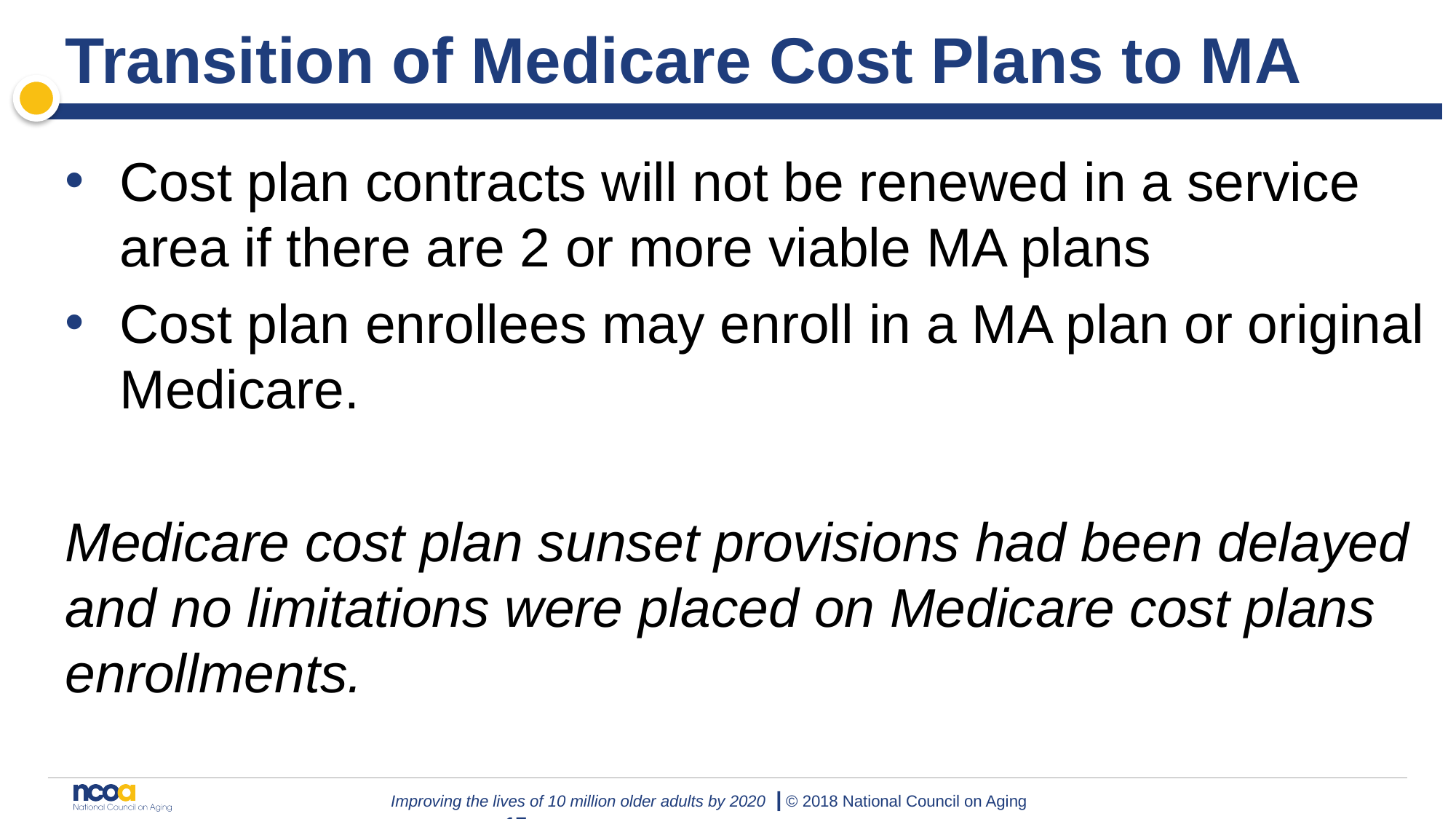

# Transition of Medicare Cost Plans to MA
Cost plan contracts will not be renewed in a service area if there are 2 or more viable MA plans
Cost plan enrollees may enroll in a MA plan or original Medicare.

Medicare cost plan sunset provisions had been delayed and no limitations were placed on Medicare cost plans enrollments.